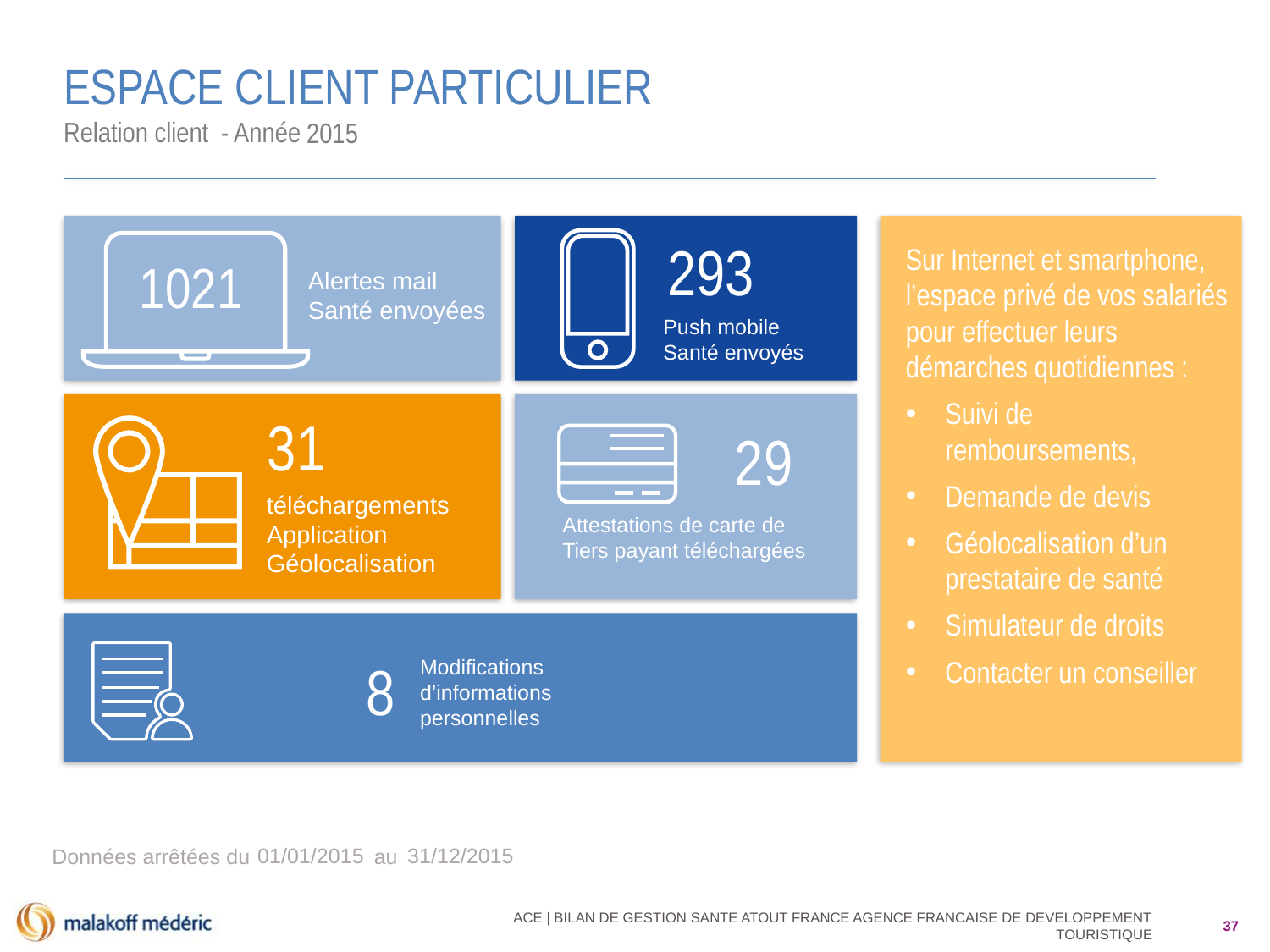

ESPACE CLIENT PARTICULIER
Relation client  - Année
2015

293

Sur Internet et smartphone, l’espace privé de vos salariés pour effectuer leurs démarches quotidiennes :
Suivi de remboursements,
Demande de devis
Géolocalisation d’un prestataire de santé
Simulateur de droits
Contacter un conseiller
1021
Alertes mail
Santé envoyées
Push mobile
Santé envoyés
1281

31

29

téléchargements
Application
Géolocalisation
Attestations de carte de
Tiers payant téléchargées

8
Modifications
d’informations
personnelles
01/01/2015
31/12/2015
Données arrêtées du                     au
ACE | BILAN DE GESTION SANTE ATOUT FRANCE AGENCE FRANCAISE DE DEVELOPPEMENT TOURISTIQUE
37